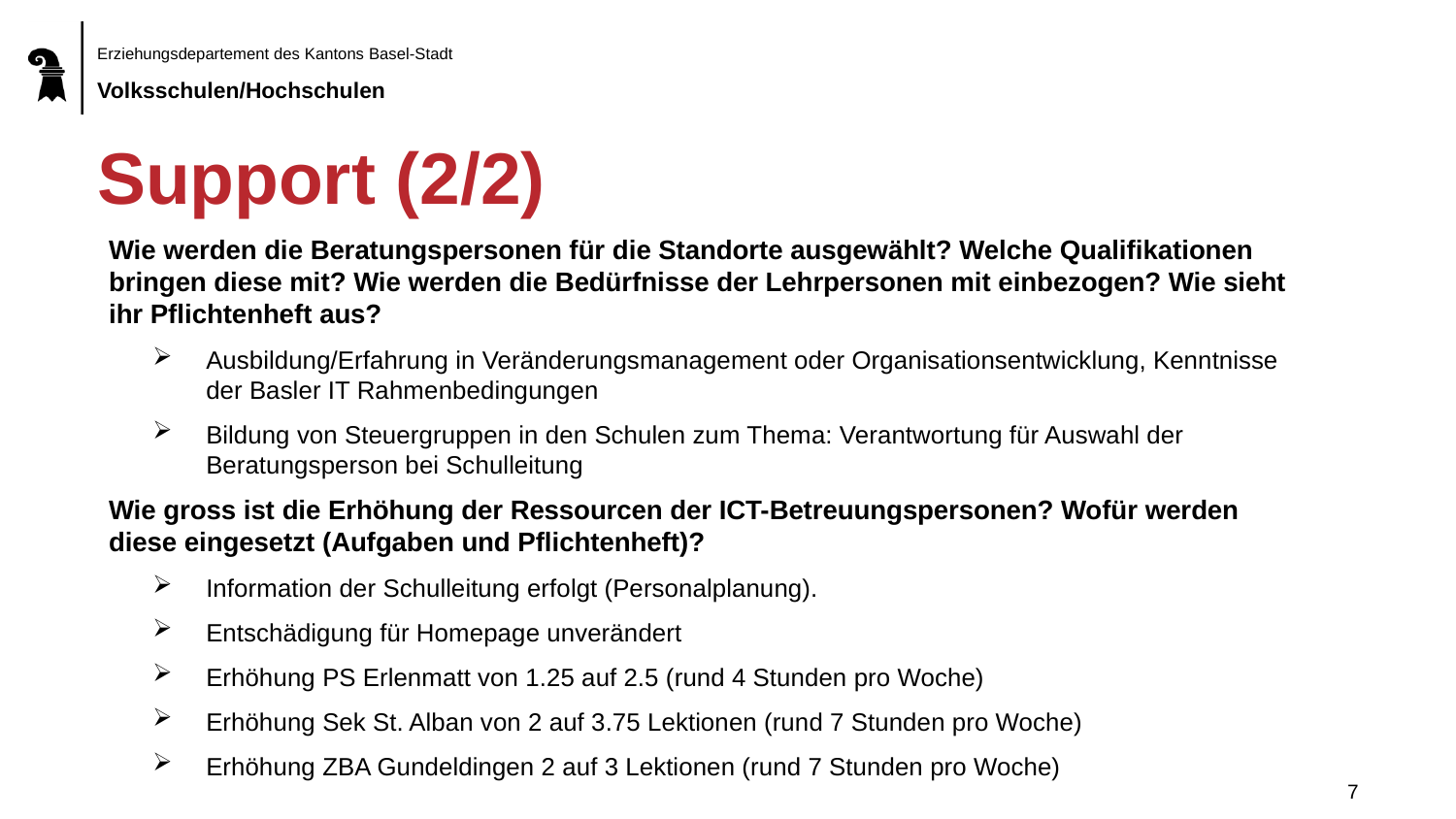

# Support (2/2)
Wie werden die Beratungspersonen für die Standorte ausgewählt? Welche Qualifikationen bringen diese mit? Wie werden die Bedürfnisse der Lehrpersonen mit einbezogen? Wie sieht ihr Pflichtenheft aus?
Ausbildung/Erfahrung in Veränderungsmanagement oder Organisationsentwicklung, Kenntnisse der Basler IT Rahmenbedingungen
Bildung von Steuergruppen in den Schulen zum Thema: Verantwortung für Auswahl der Beratungsperson bei Schulleitung
Wie gross ist die Erhöhung der Ressourcen der ICT-Betreuungspersonen? Wofür werden diese eingesetzt (Aufgaben und Pflichtenheft)?
Information der Schulleitung erfolgt (Personalplanung).
Entschädigung für Homepage unverändert
Erhöhung PS Erlenmatt von 1.25 auf 2.5 (rund 4 Stunden pro Woche)
Erhöhung Sek St. Alban von 2 auf 3.75 Lektionen (rund 7 Stunden pro Woche)
Erhöhung ZBA Gundeldingen 2 auf 3 Lektionen (rund 7 Stunden pro Woche)
7